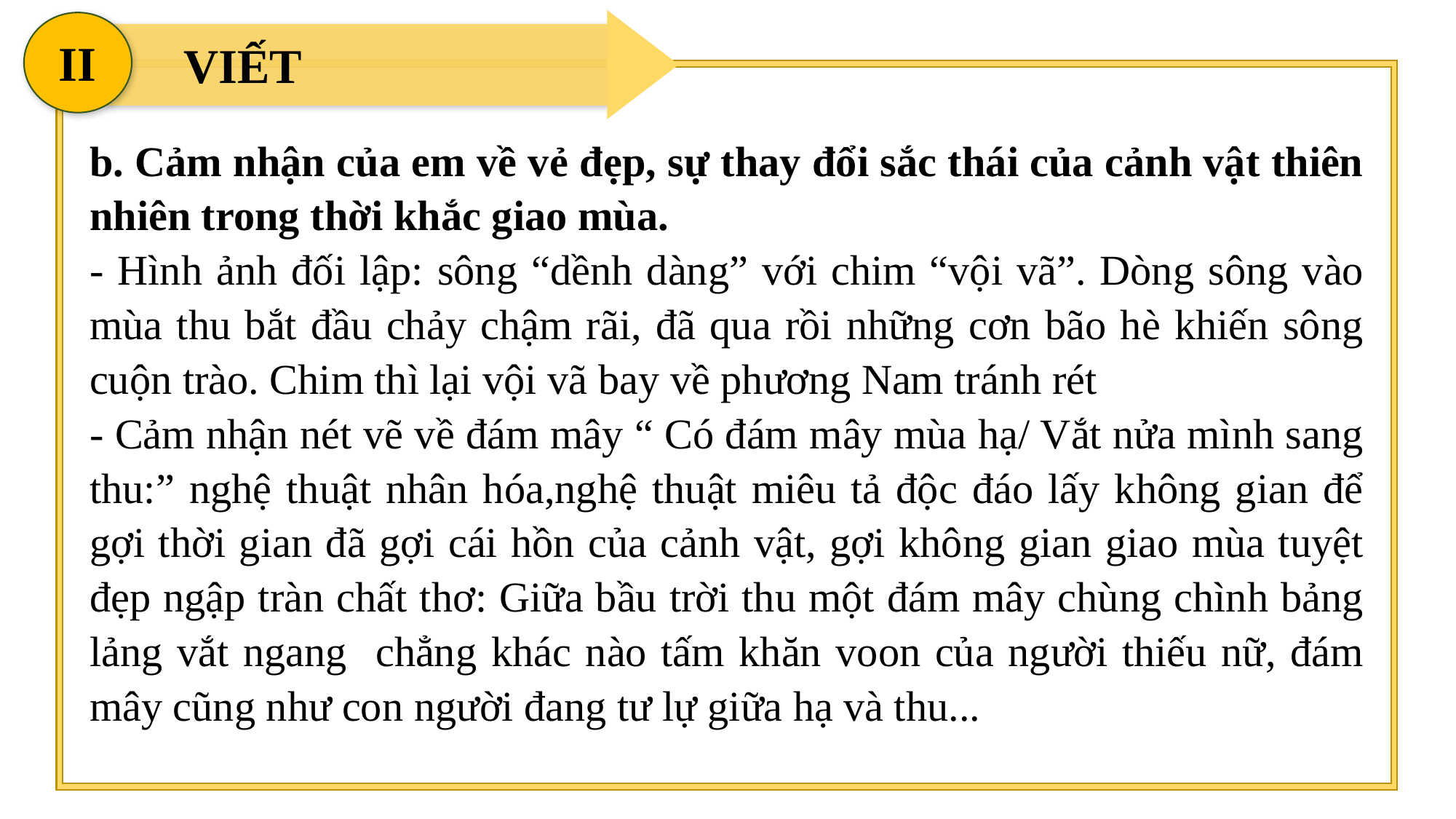

II
VIẾT

b. Cảm nhận của em về vẻ đẹp, sự thay đổi sắc thái của cảnh vật thiên nhiên trong thời khắc giao mùa.
- Hình ảnh đối lập: sông “dềnh dàng” với chim “vội vã”. Dòng sông vào mùa thu bắt đầu chảy chậm rãi, đã qua rồi những cơn bão hè khiến sông cuộn trào. Chim thì lại vội vã bay về phương Nam tránh rét
- Cảm nhận nét vẽ về đám mây “ Có đám mây mùa hạ/ Vắt nửa mình sang thu:” nghệ thuật nhân hóa,nghệ thuật miêu tả độc đáo lấy không gian để gợi thời gian đã gợi cái hồn của cảnh vật, gợi không gian giao mùa tuyệt đẹp ngập tràn chất thơ: Giữa bầu trời thu một đám mây chùng chình bảng lảng vắt ngang  chẳng khác nào tấm khăn voon của người thiếu nữ, đám mây cũng như con người đang tư lự giữa hạ và thu...